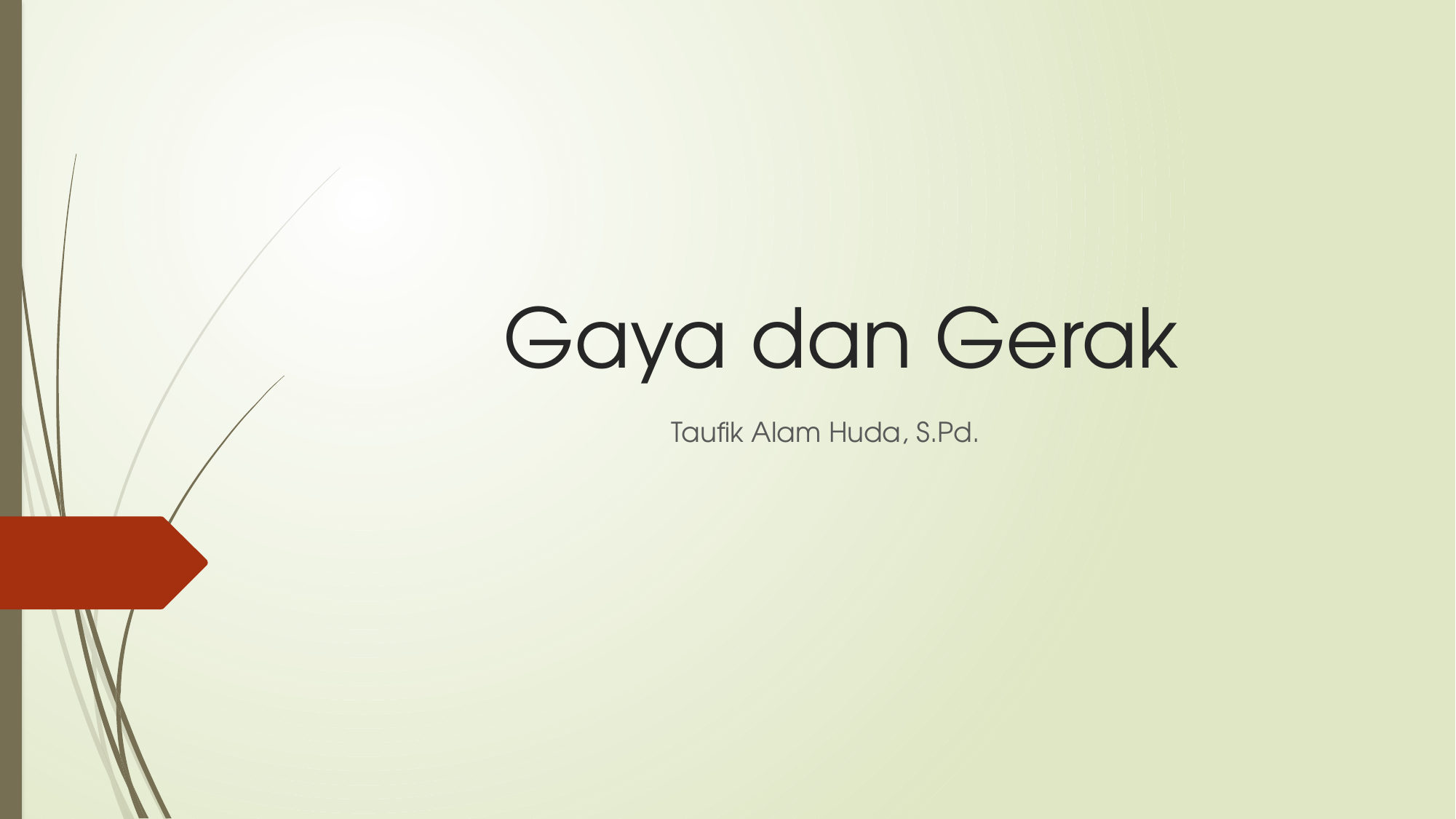

# Gaya dan Gerak
Taufik Alam Huda, S.Pd.